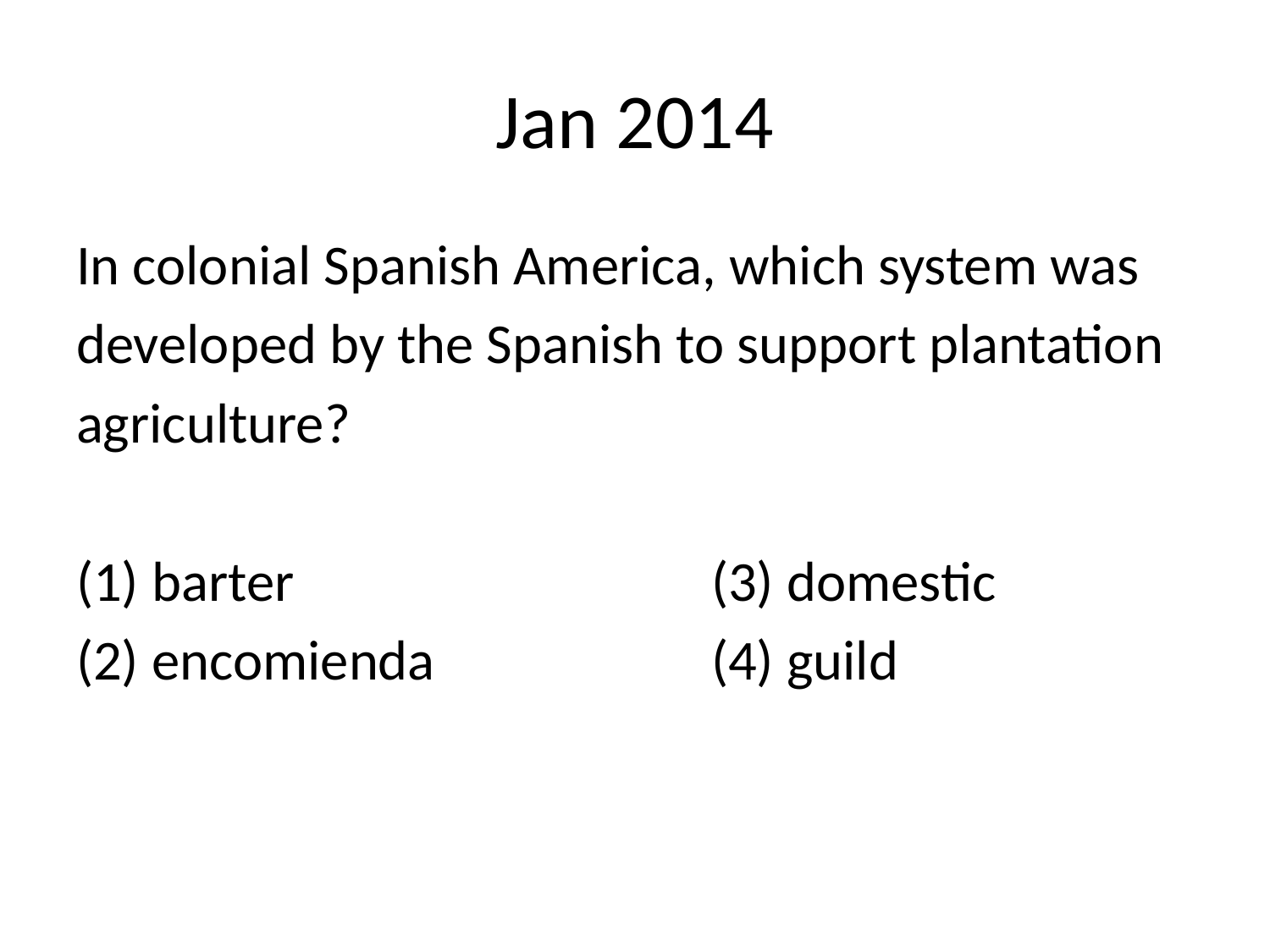

# Jan 2014
In colonial Spanish America, which system was
developed by the Spanish to support plantation
agriculture?

(1) barter 				(3) domestic
(2) encomienda 			(4) guild